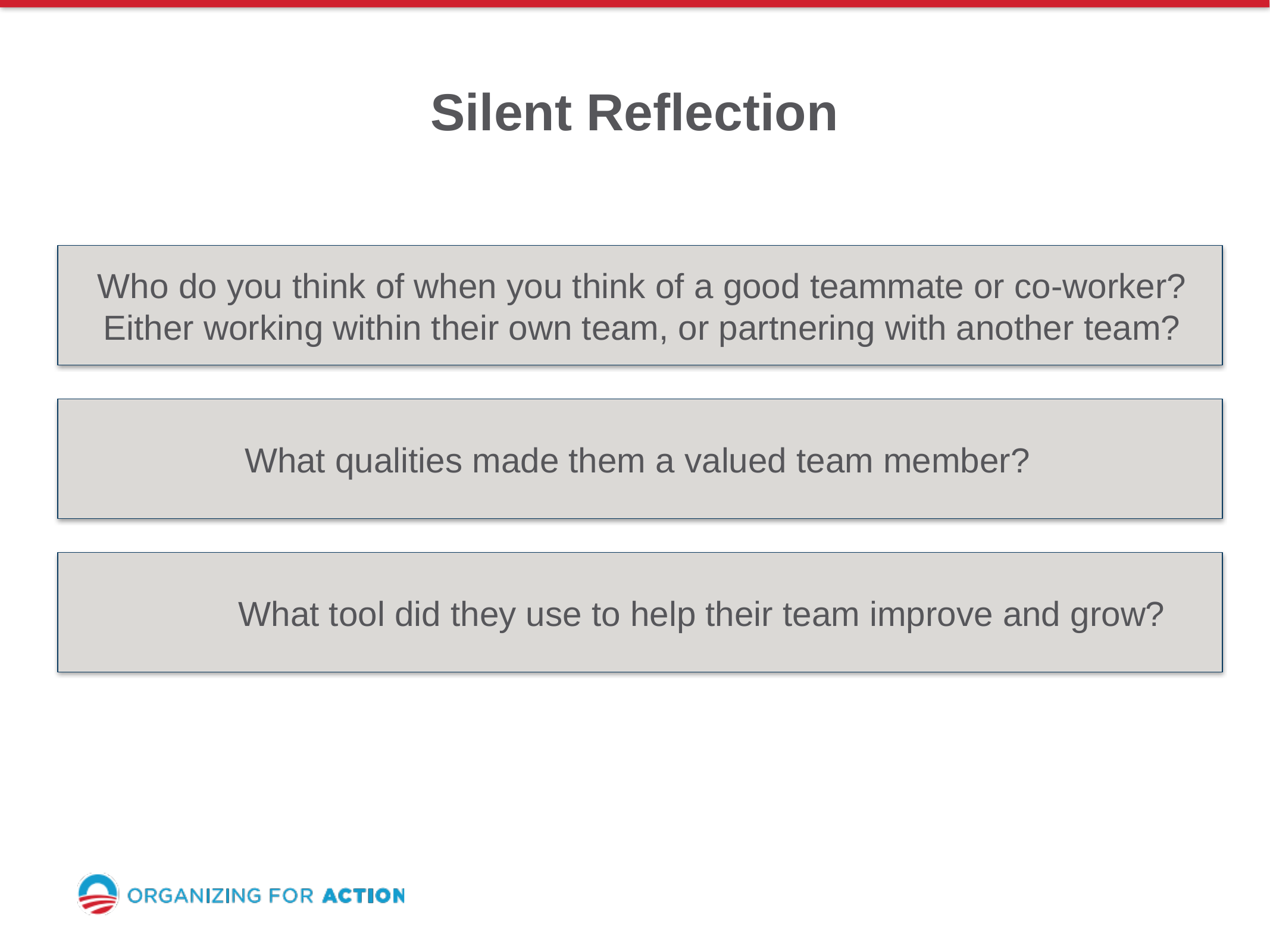

Silent Reflection
Who do you think of when you think of a good teammate or co-worker? Either working within their own team, or partnering with another team?
What qualities made them a valued team member?
What tool did they use to help their team improve and grow?